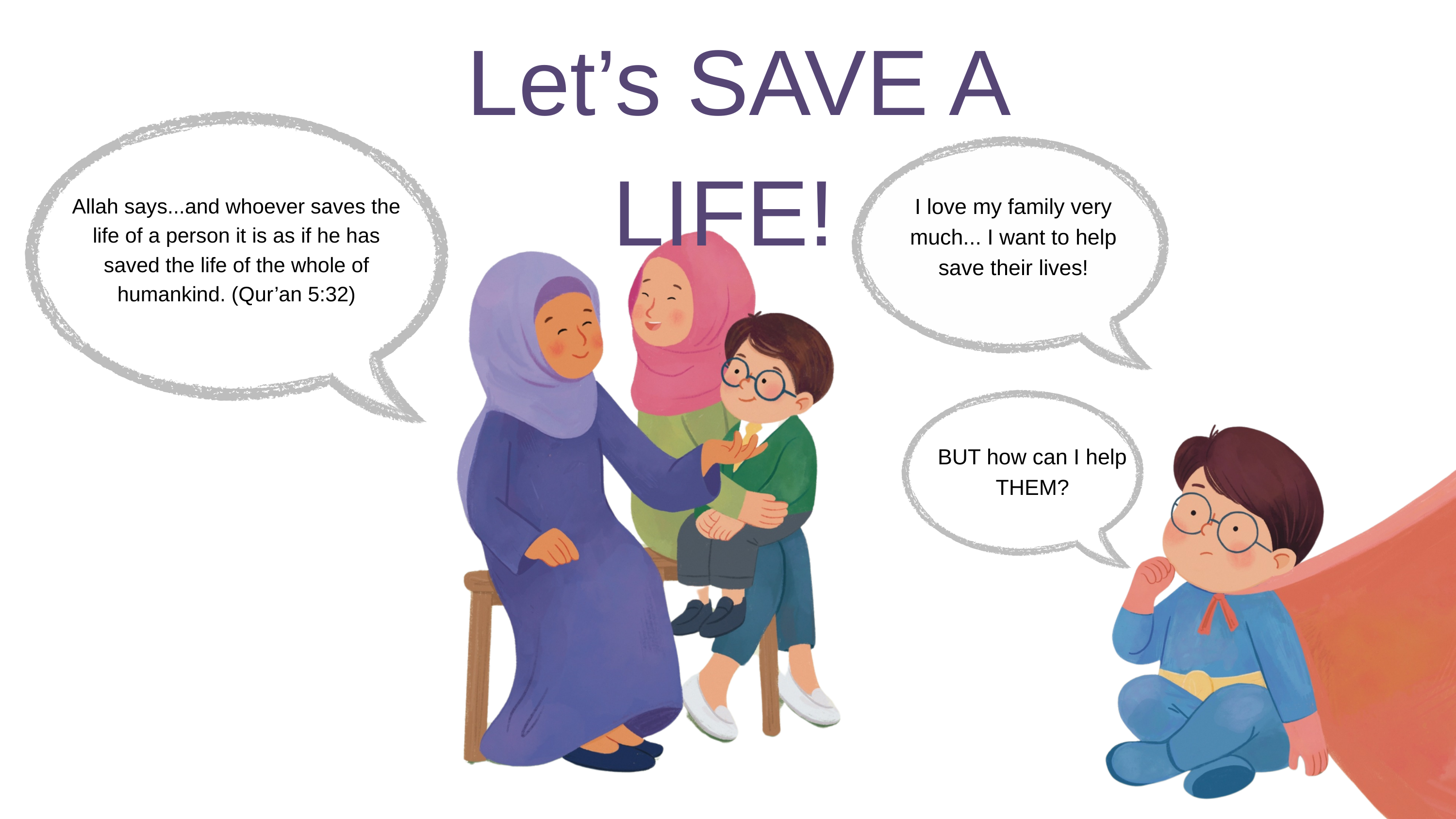

Let’s SAVE A LIFE!

Allah says...and whoever saves the life of a person it is as if he has saved the life of the whole of humankind. (Qur’an 5:32)
I love my family very much... I want to help save their lives!

BUT how can I help THEM?